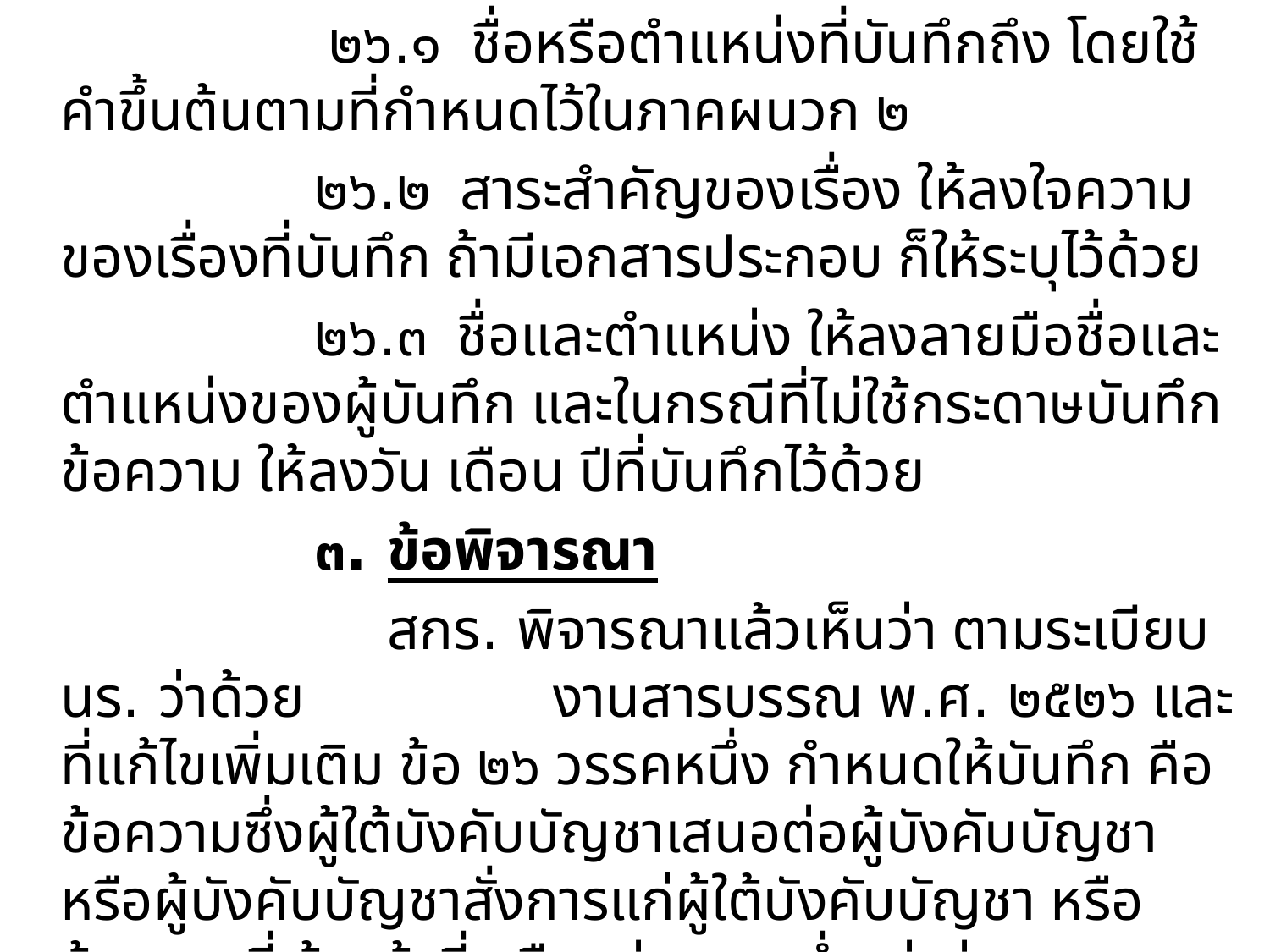

๒๖.๑  ชื่อหรือตำแหน่งที่บันทึกถึง โดยใช้คำขึ้นต้นตามที่กำหนดไว้ในภาคผนวก ๒
                  	๒๖.๒  สาระสำคัญของเรื่อง ให้ลงใจความของเรื่องที่บันทึก ถ้ามีเอกสารประกอบ ก็ให้ระบุไว้ด้วย
                  	๒๖.๓  ชื่อและตำแหน่ง ให้ลงลายมือชื่อและตำแหน่งของผู้บันทึก และในกรณีที่ไม่ใช้กระดาษบันทึกข้อความ ให้ลงวัน เดือน ปีที่บันทึกไว้ด้วย
			๓. ข้อพิจารณา
			     สกร. พิจารณาแล้วเห็นว่า ตามระเบียบ นร. ว่าด้วย                 งานสารบรรณ พ.ศ. ๒๕๒๖ และที่แก้ไขเพิ่มเติม ข้อ ๒๖ วรรคหนึ่ง กำหนดให้บันทึก คือ ข้อความซึ่งผู้ใต้บังคับบัญชาเสนอต่อผู้บังคับบัญชา หรือผู้บังคับบัญชาสั่งการแก่ผู้ใต้บังคับบัญชา หรือข้อความที่เจ้าหน้าที่ หรือหน่วยงานต่ำกว่าส่วนราชการระดับกรมติดต่อกันในการปฏิบัติราชการ โดยปกติ